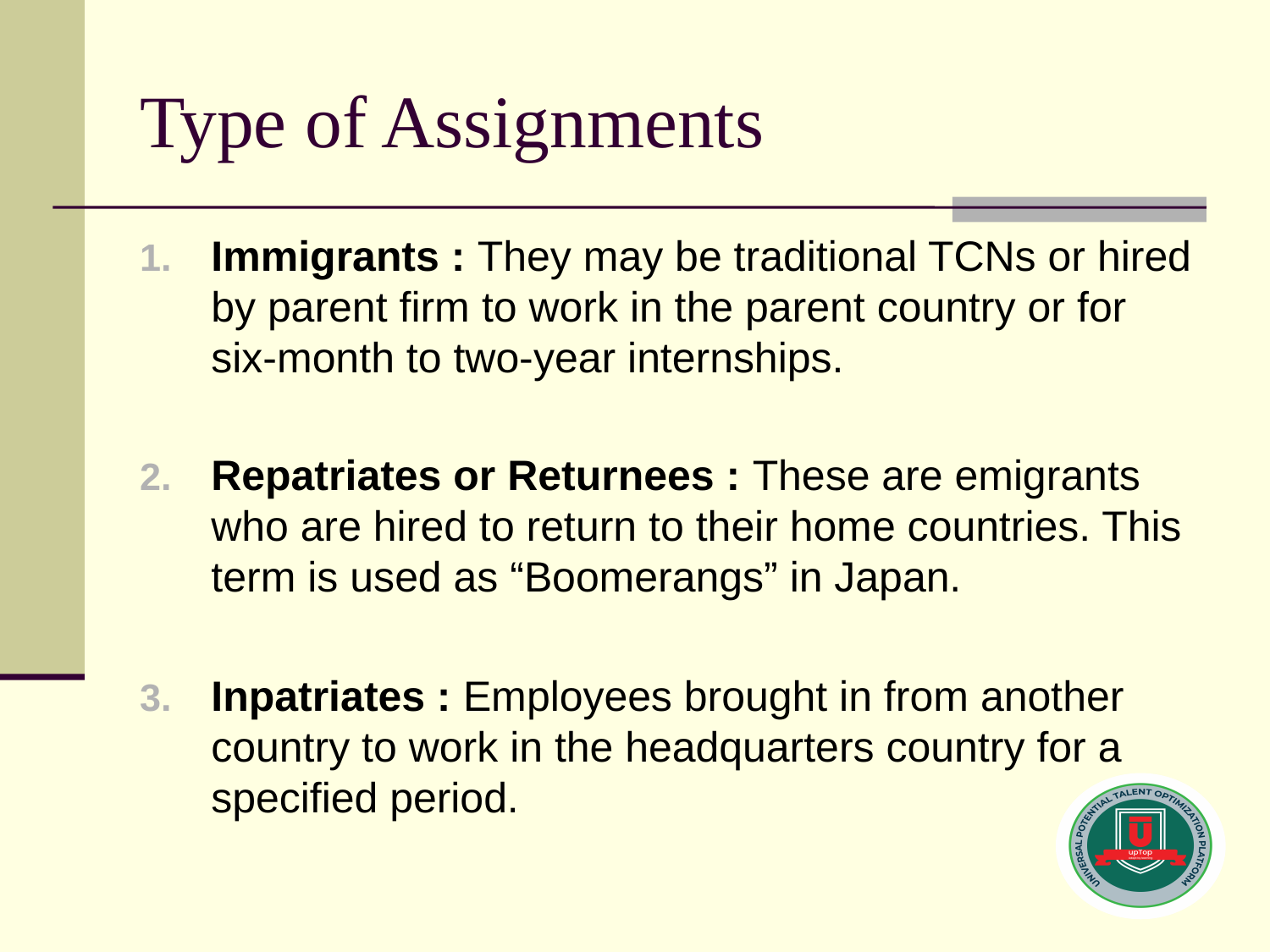

# Type of Assignments
Immigrants : They may be traditional TCNs or hired by parent firm to work in the parent country or for six-month to two-year internships.

Repatriates or Returnees : These are emigrants who are hired to return to their home countries. This term is used as “Boomerangs” in Japan.

Inpatriates : Employees brought in from another country to work in the headquarters country for a specified period.